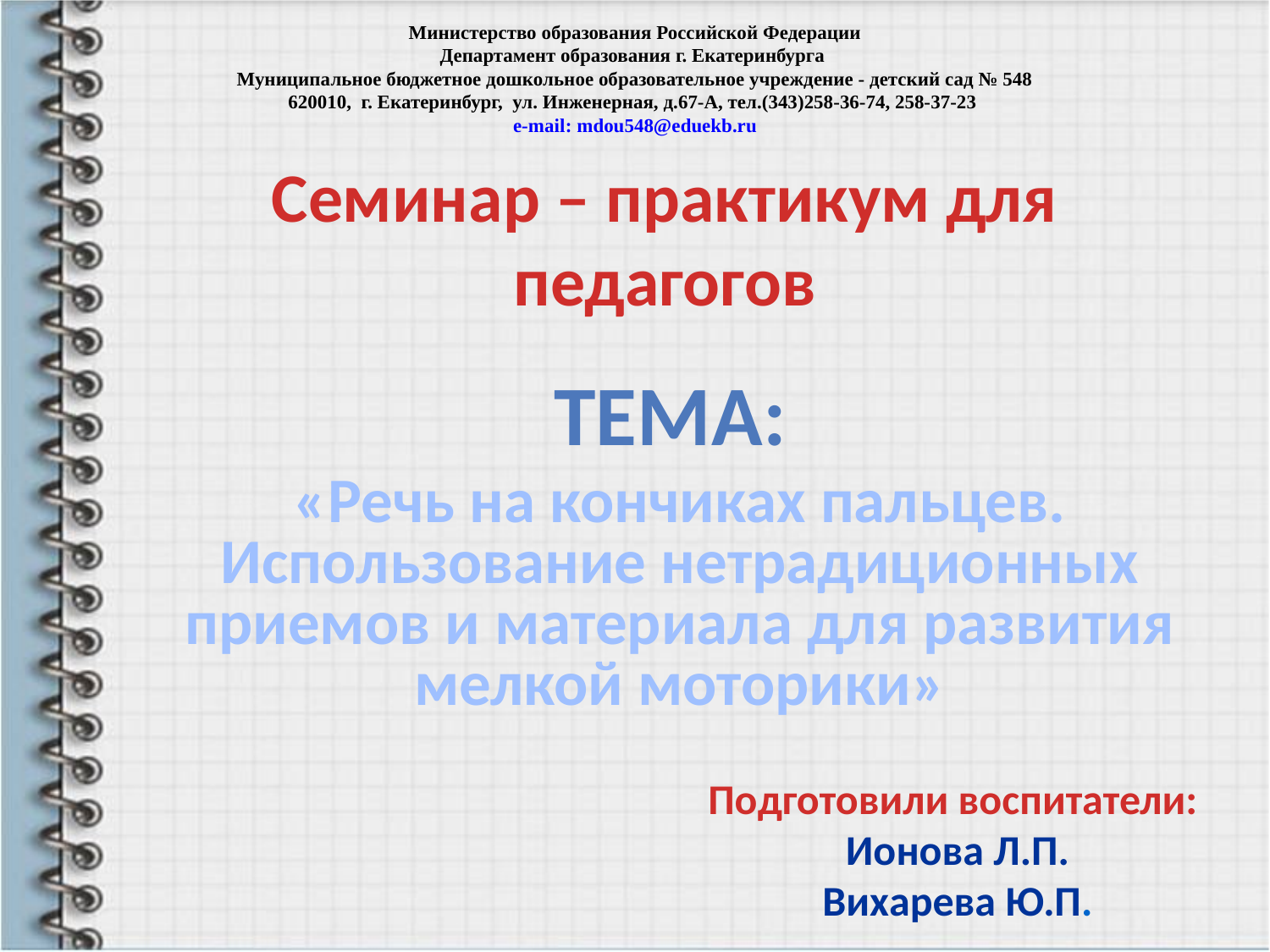

Министерство образования Российской Федерации
Департамент образования г. Екатеринбурга
Муниципальное бюджетное дошкольное образовательное учреждение - детский сад № 548
620010,  г. Екатеринбург,  ул. Инженерная, д.67-А, тел.(343)258-36-74, 258-37-23
e-mail: mdou548@eduekb.ru
# Семинар – практикум для педагогов

Тема:
«Речь на кончиках пальцев. Использование нетрадиционных приемов и материала для развития мелкой моторики»

Подготовили воспитатели:
Ионова Л.П.
Вихарева Ю.П.